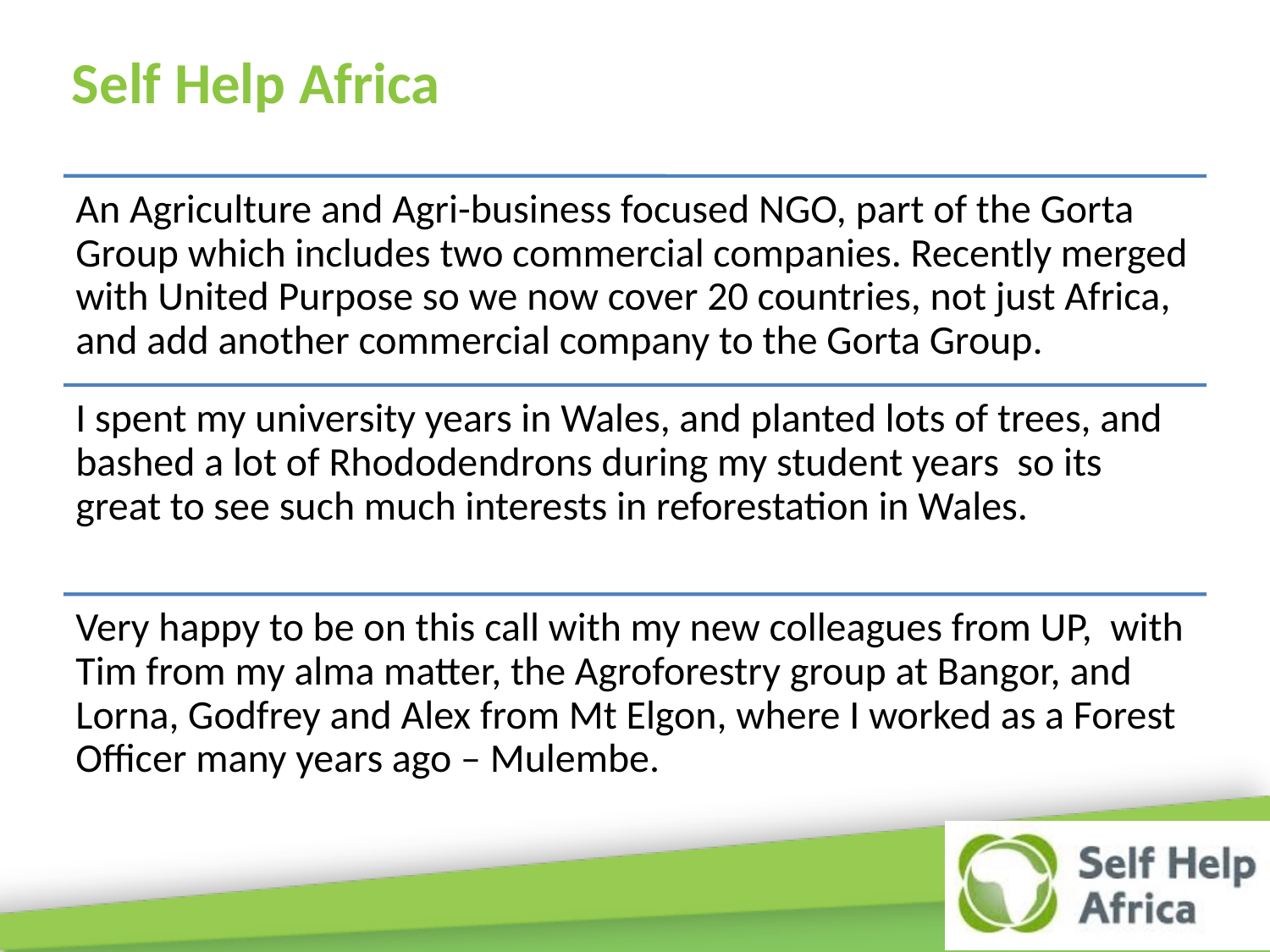

# Self Help Africa
An Agriculture and Agri-business focused NGO, part of the Gorta Group which includes two commercial companies. Recently merged with United Purpose so we now cover 20 countries, not just Africa, and add another commercial company to the Gorta Group.
I spent my university years in Wales, and planted lots of trees, and bashed a lot of Rhododendrons during my student years  so its great to see such much interests in reforestation in Wales.
Very happy to be on this call with my new colleagues from UP,  with Tim from my alma matter, the Agroforestry group at Bangor, and Lorna, Godfrey and Alex from Mt Elgon, where I worked as a Forest Officer many years ago – Mulembe.